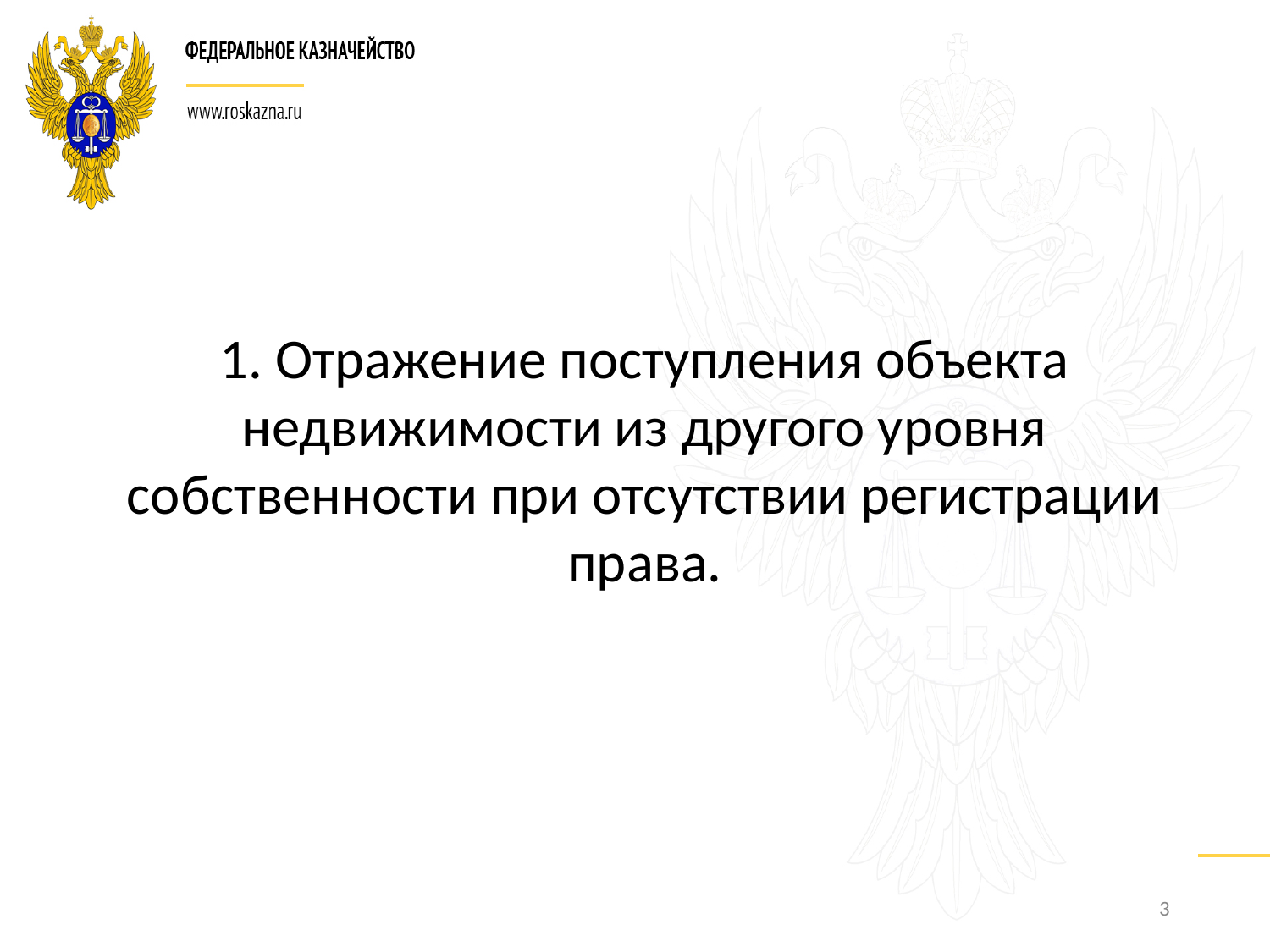

1. Отражение поступления объекта недвижимости из другого уровня собственности при отсутствии регистрации права.
3